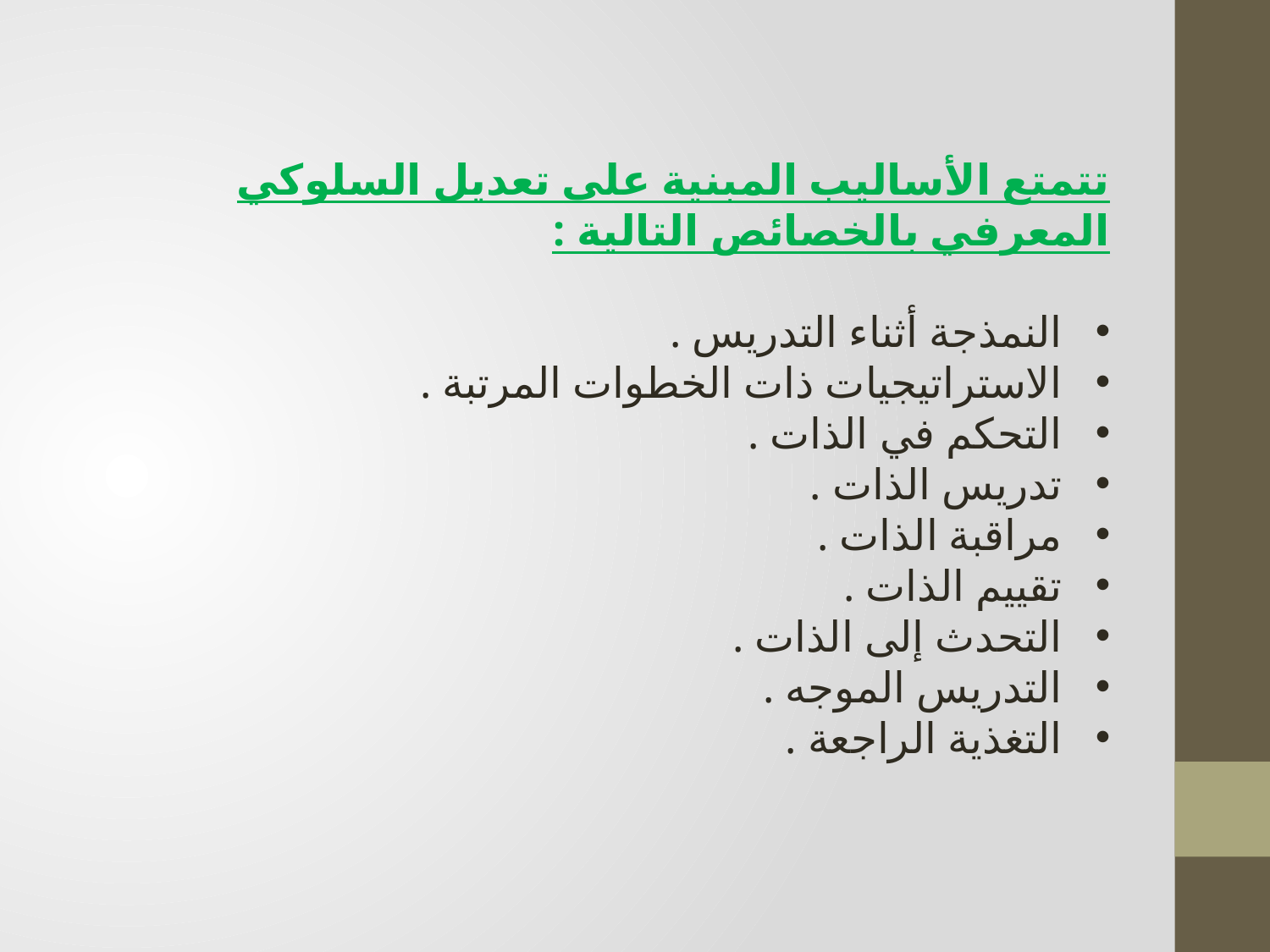

تتمتع الأساليب المبنية على تعديل السلوكي المعرفي بالخصائص التالية :

النمذجة أثناء التدريس .
الاستراتيجيات ذات الخطوات المرتبة .
التحكم في الذات .
تدريس الذات .
مراقبة الذات .
تقييم الذات .
التحدث إلى الذات .
التدريس الموجه .
التغذية الراجعة .